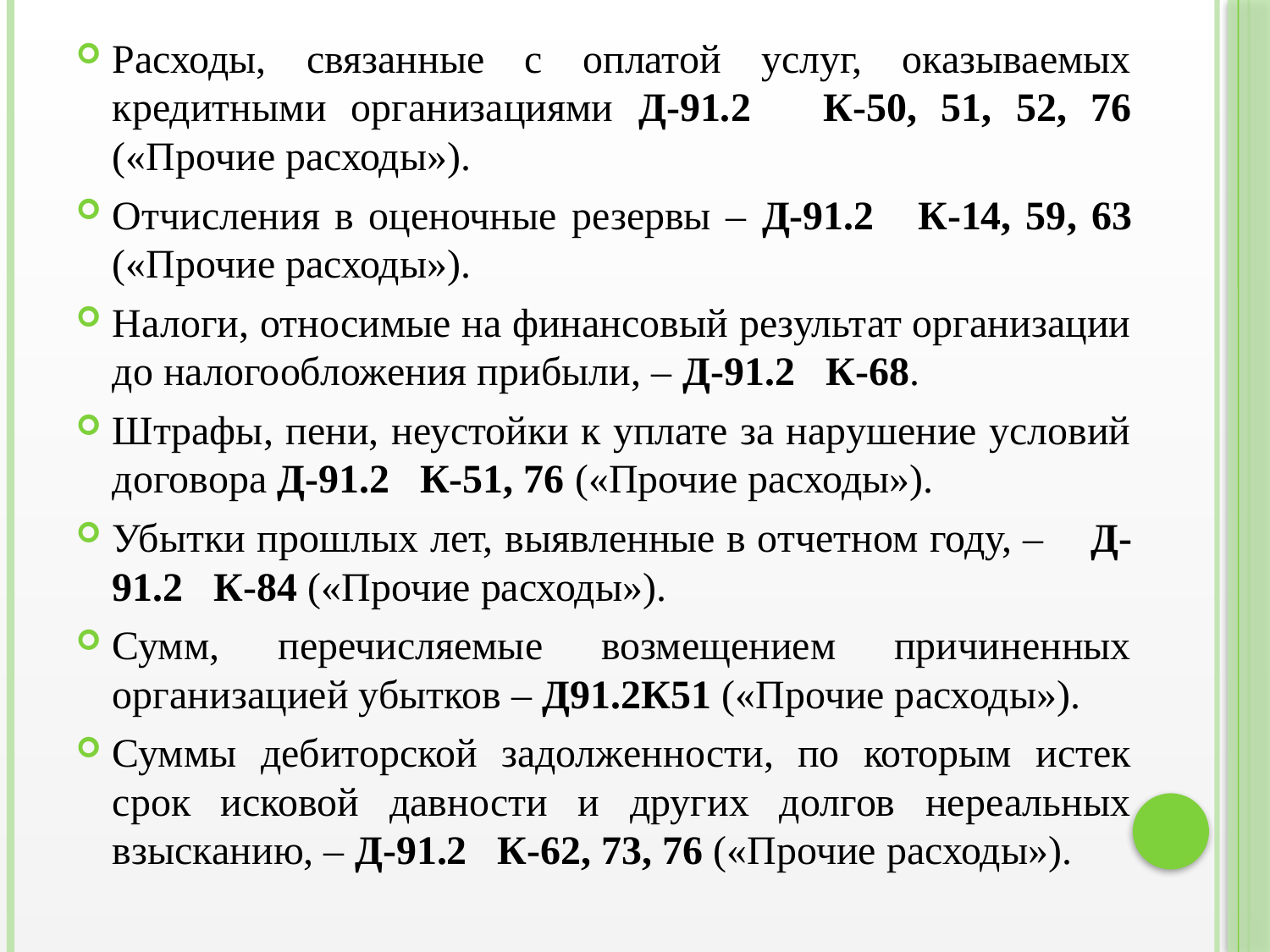

Расходы, связанные с оплатой услуг, оказываемых кредитными организациями Д-91.2   К-50, 51, 52, 76 («Прочие расходы»).
Отчисления в оценочные резервы – Д-91.2   К-14, 59, 63 («Прочие расходы»).
Налоги, относимые на финансовый результат организации до налогообложения прибыли, – Д-91.2   К-68.
Штрафы, пени, неустойки к уплате за нарушение условий договора Д-91.2   К-51, 76 («Прочие расходы»).
Убытки прошлых лет, выявленные в отчетном году, –    Д-91.2   К-84 («Прочие расходы»).
Сумм, перечисляемые возмещением причиненных организацией убытков – Д91.2К51 («Прочие расходы»).
Суммы дебиторской задолженности, по которым истек срок исковой давности и других долгов нереальных взысканию, – Д-91.2   К-62, 73, 76 («Прочие расходы»).